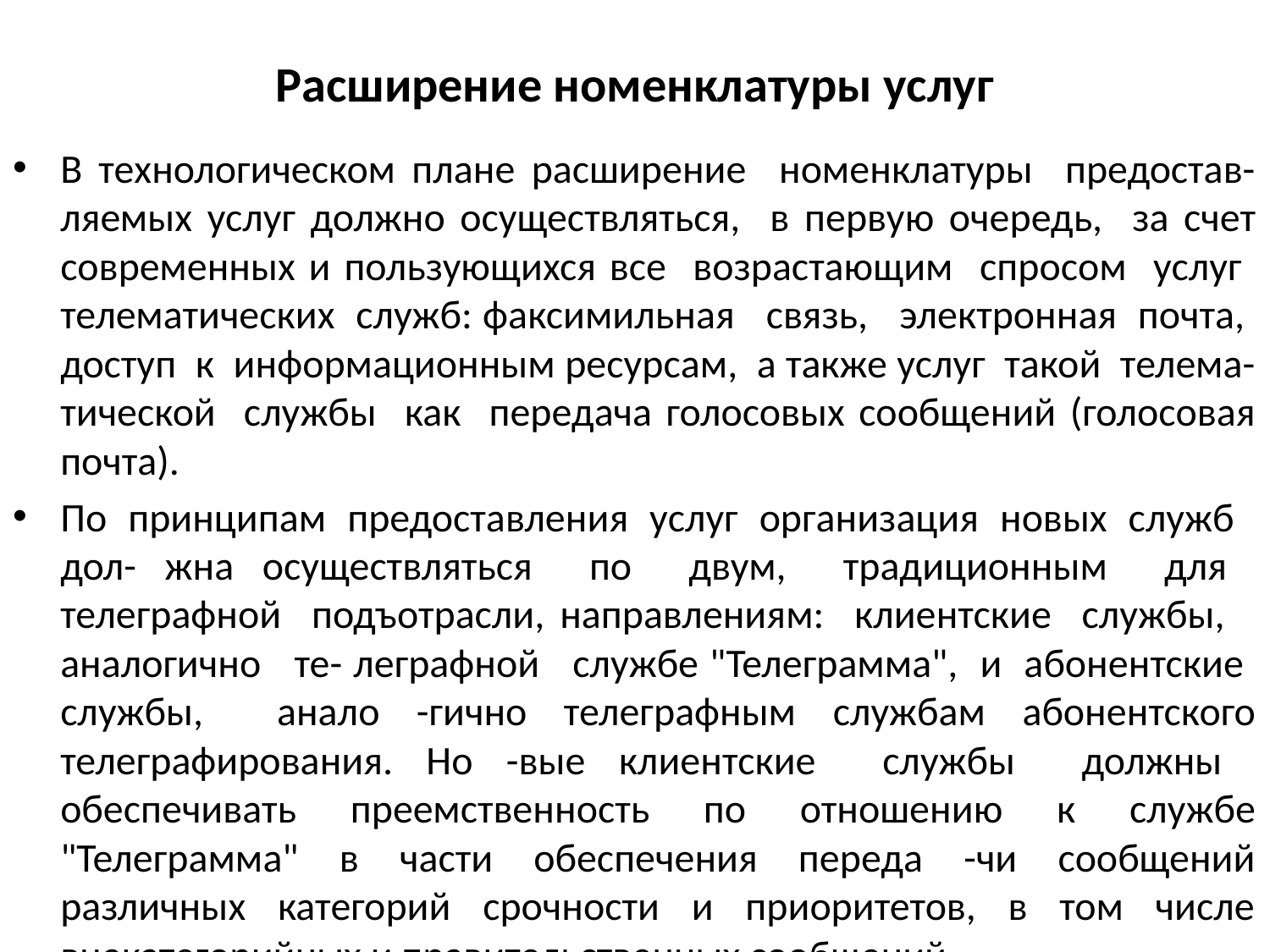

# Расширение номенклатуры услуг
В технологическом плане расширение  номенклатуры  предостав- ляемых услуг должно осуществляться,  в первую очередь,  за счет современных и пользующихся все  возрастающим  спросом  услуг  телематических  служб: факсимильная   связь,   электронная  почта,  доступ  к  информационным ресурсам,  а также услуг  такой  телема- тической  службы  как  передача голосовых сообщений (голосовая почта).
По принципам предоставления услуг организация новых служб  дол- жна осуществляться  по  двум,  традиционным  для  телеграфной  подъотрасли, направлениям:  клиентские  службы,   аналогично   те- леграфной   службе "Телеграмма",  и  абонентские  службы,  анало -гично телеграфным службам абонентского телеграфирования. Но -вые клиентские  службы  должны  обеспечивать преемственность по отношению к службе "Телеграмма" в части обеспечения переда -чи сообщений различных   категорий   срочности   и   приоритетов,   в   том   числе внекатегорийных и правительственных сообщений.